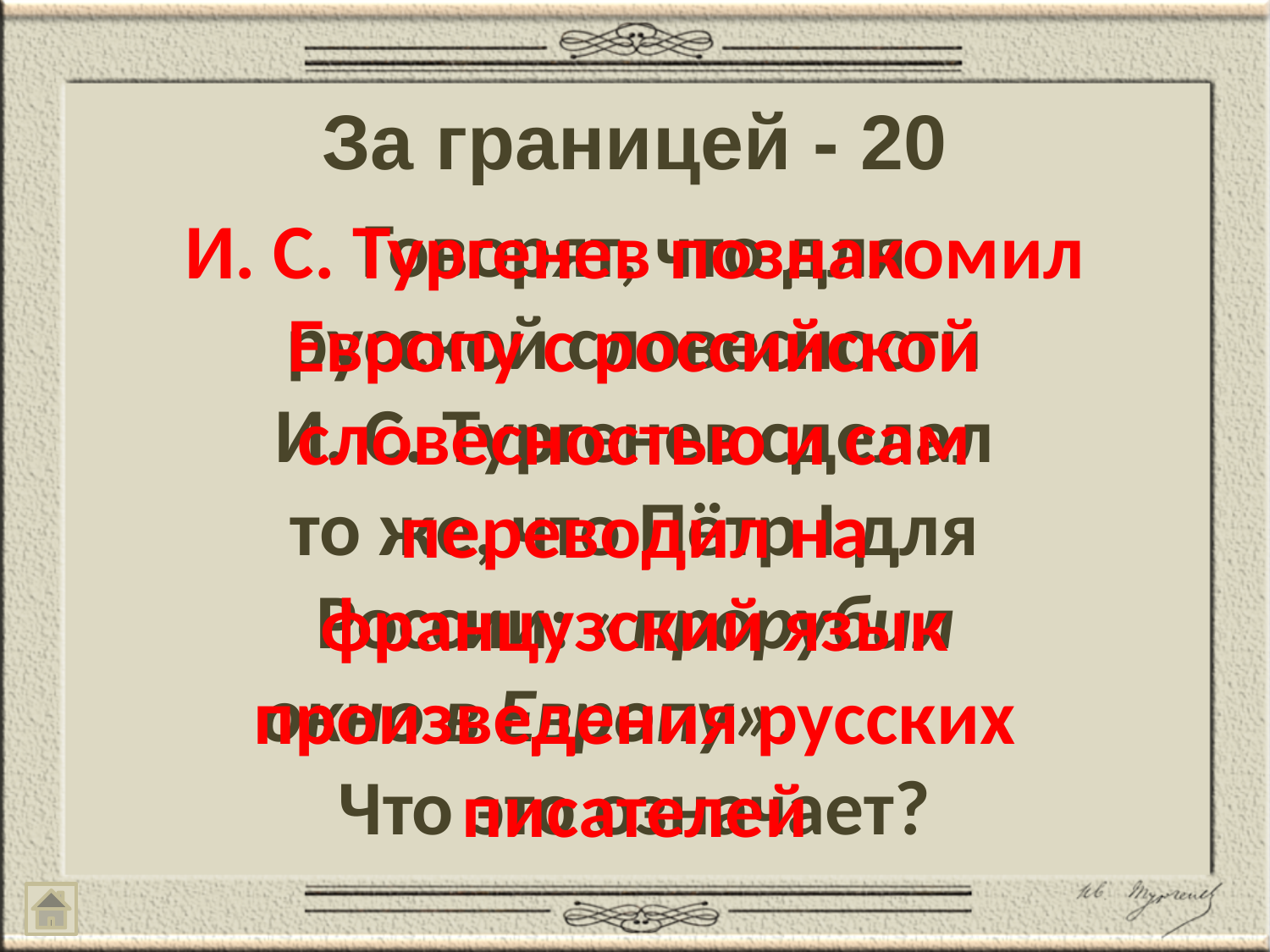

За границей - 20
Говорят, что для русской словесности И. С. Тургенев сделал то же, что Пётр I для России: «прорубил окно в Европу».             Что это означает?
И. С. Тургенев познакомил Европу с российской словесностью и сам переводил на французский язык произведения русских писателей